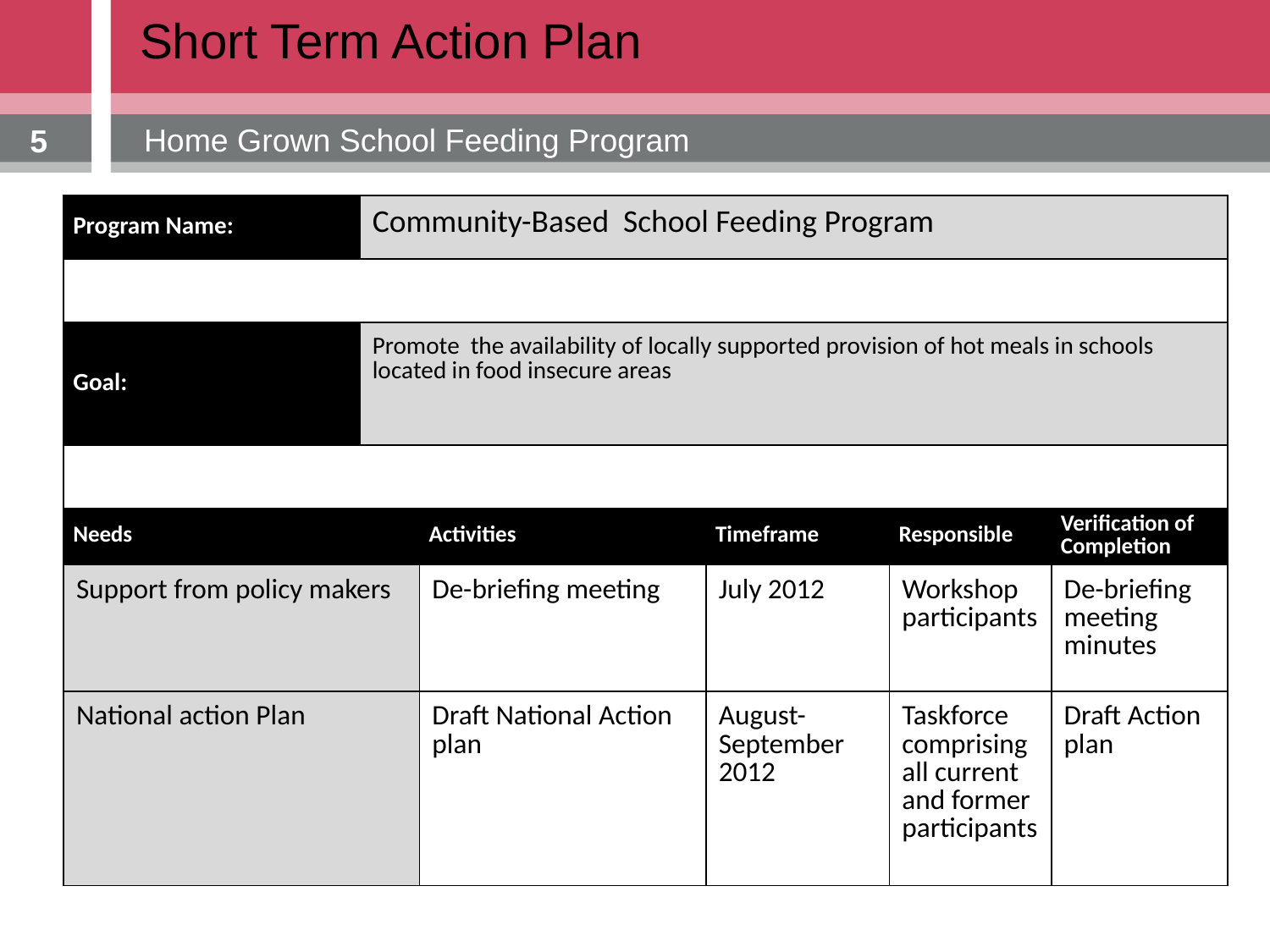

Short Term Action Plan
Home Grown School Feeding Program

5
| Program Name: | Community-Based School Feeding Program |  |  |  |  |
| --- | --- | --- | --- | --- | --- |
|  |  |  |  |  |  |
| Goal: | Promote the availability of locally supported provision of hot meals in schools located in food insecure areas |  |  |  |  |
|  |  |  |  |  |  |
| Needs |  | Activities | Timeframe | Responsible | Verification of Completion |
| Support from policy makers |  | De-briefing meeting | July 2012 | Workshop participants | De-briefing meeting minutes |
| National action Plan |  | Draft National Action plan | August-September 2012 | Taskforce comprising all current and former participants | Draft Action plan |